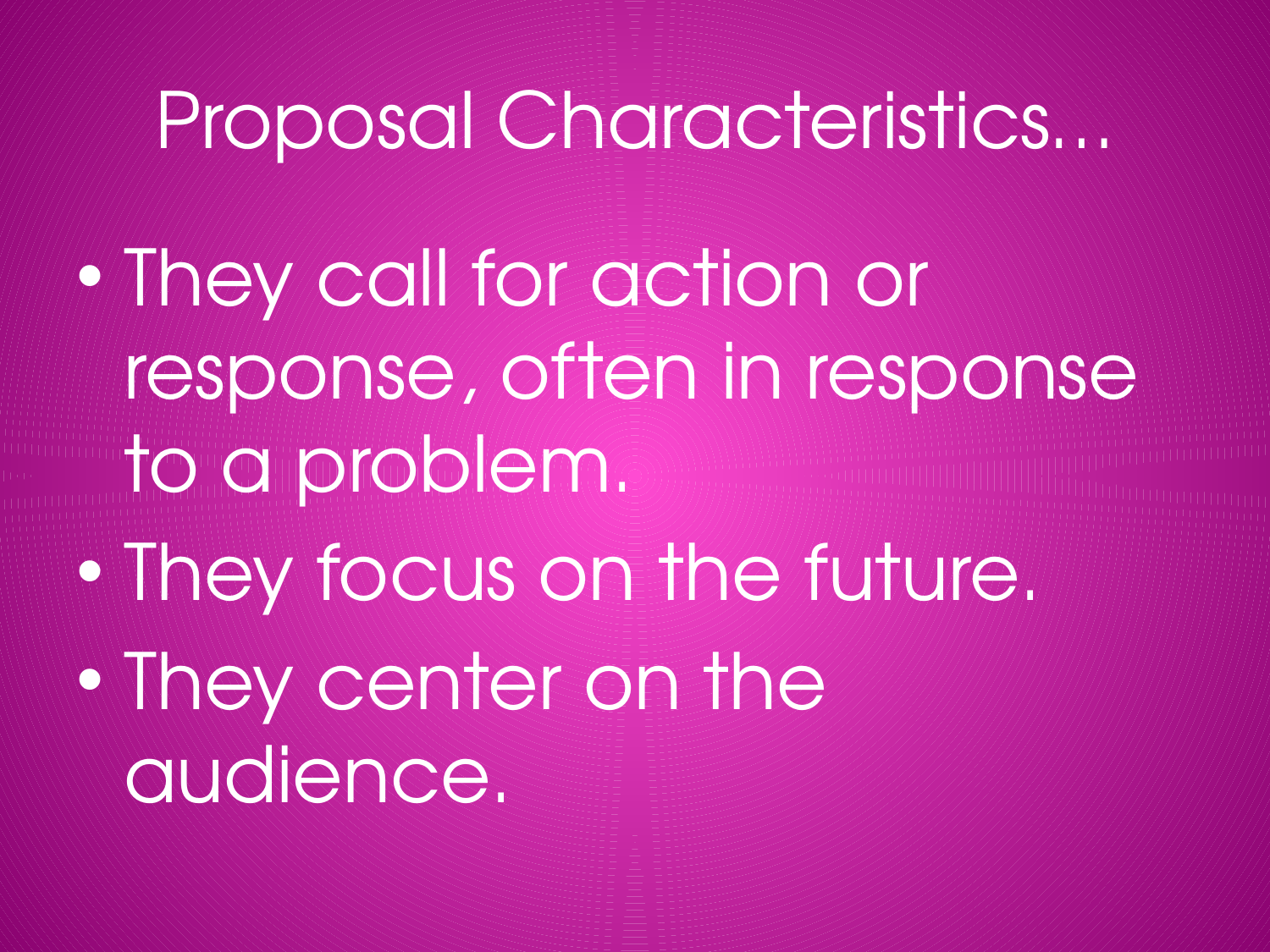

# Proposal Characteristics…
They call for action or response, often in response to a problem.
They focus on the future.
They center on the audience.